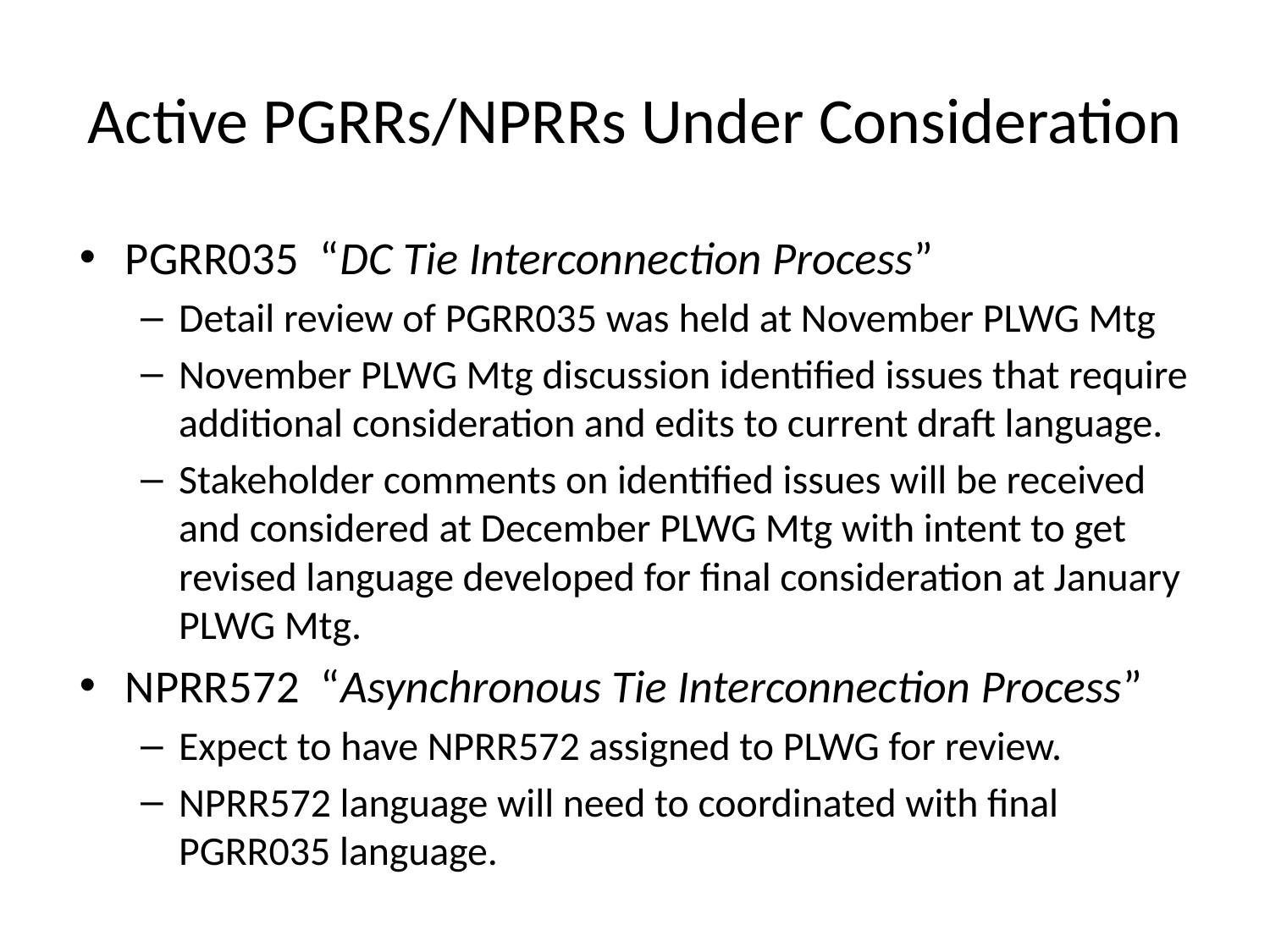

# Active PGRRs/NPRRs Under Consideration
PGRR035  “DC Tie Interconnection Process”
Detail review of PGRR035 was held at November PLWG Mtg
November PLWG Mtg discussion identified issues that require additional consideration and edits to current draft language.
Stakeholder comments on identified issues will be received and considered at December PLWG Mtg with intent to get revised language developed for final consideration at January PLWG Mtg.
NPRR572  “Asynchronous Tie Interconnection Process”
Expect to have NPRR572 assigned to PLWG for review.
NPRR572 language will need to coordinated with final PGRR035 language.